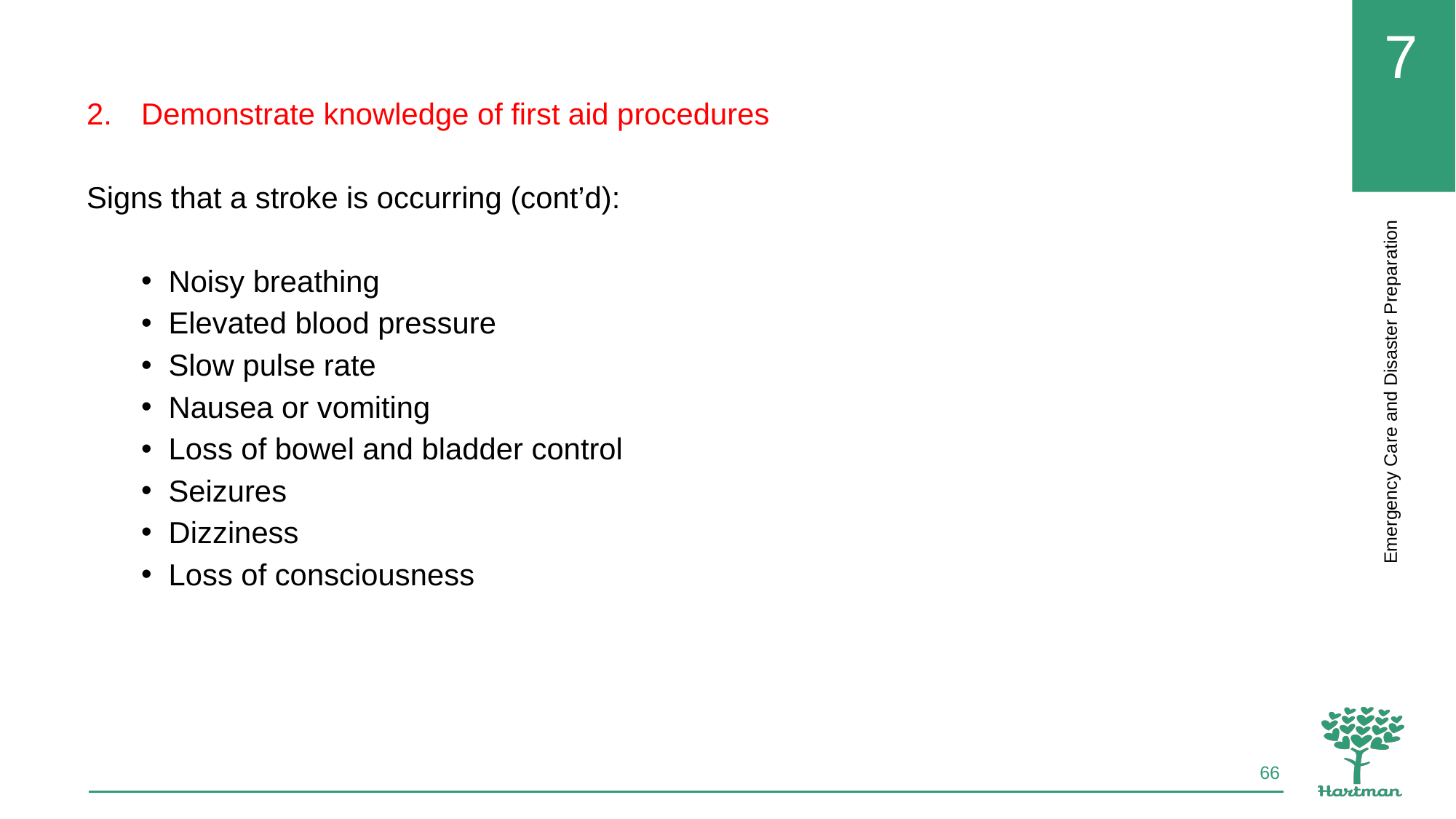

Demonstrate knowledge of first aid procedures

Signs that a stroke is occurring (cont’d):

Noisy breathing
Elevated blood pressure
Slow pulse rate
Nausea or vomiting
Loss of bowel and bladder control
Seizures
Dizziness
Loss of consciousness

66